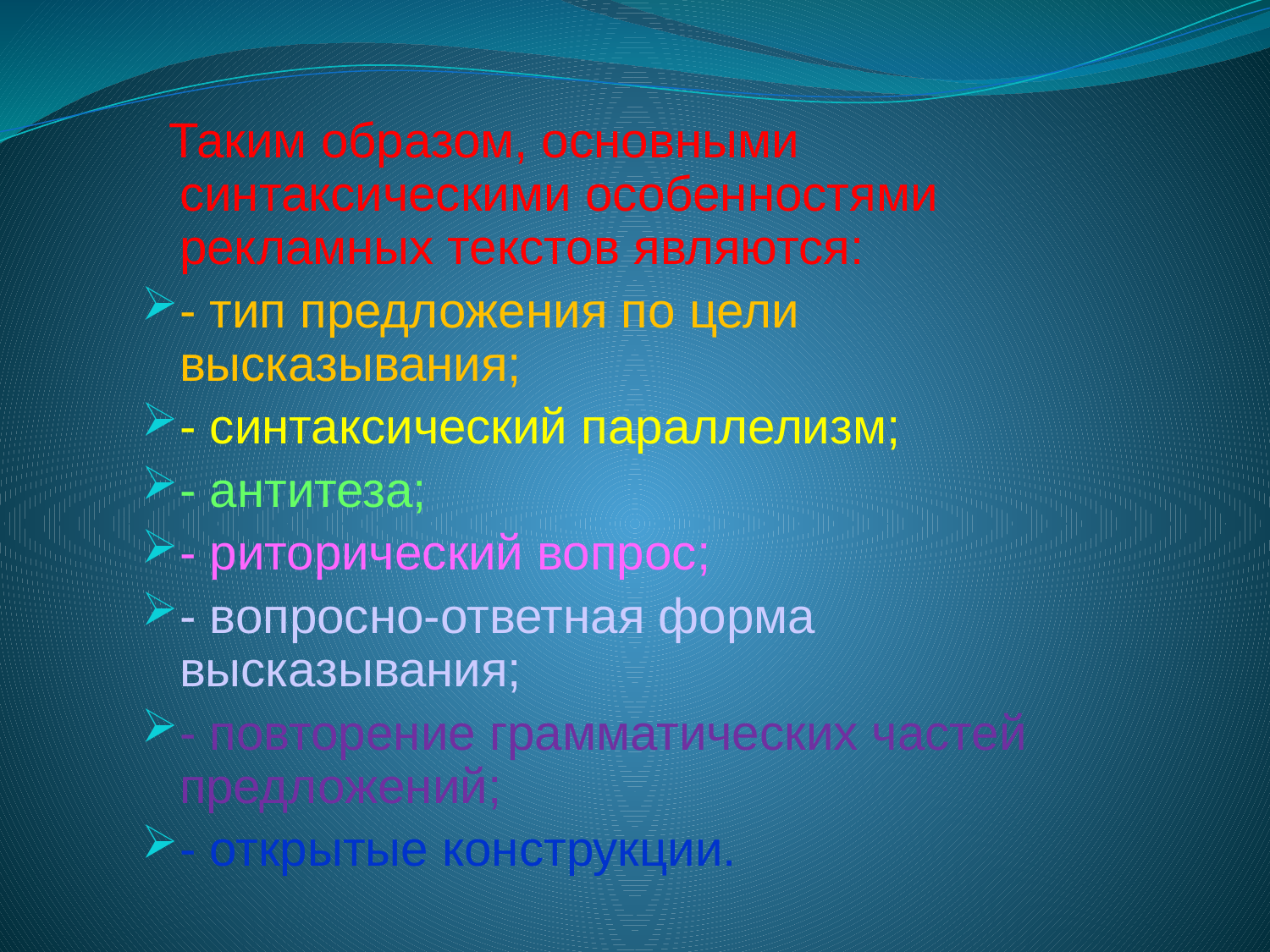

Таким образом, основными синтаксическими особенностями рекламных текстов являются:
- тип предложения по цели высказывания;
- синтаксический параллелизм;
- антитеза;
- риторический вопрос;
- вопросно-ответная форма высказывания;
- повторение грамматических частей предложений;
- открытые конструкции.